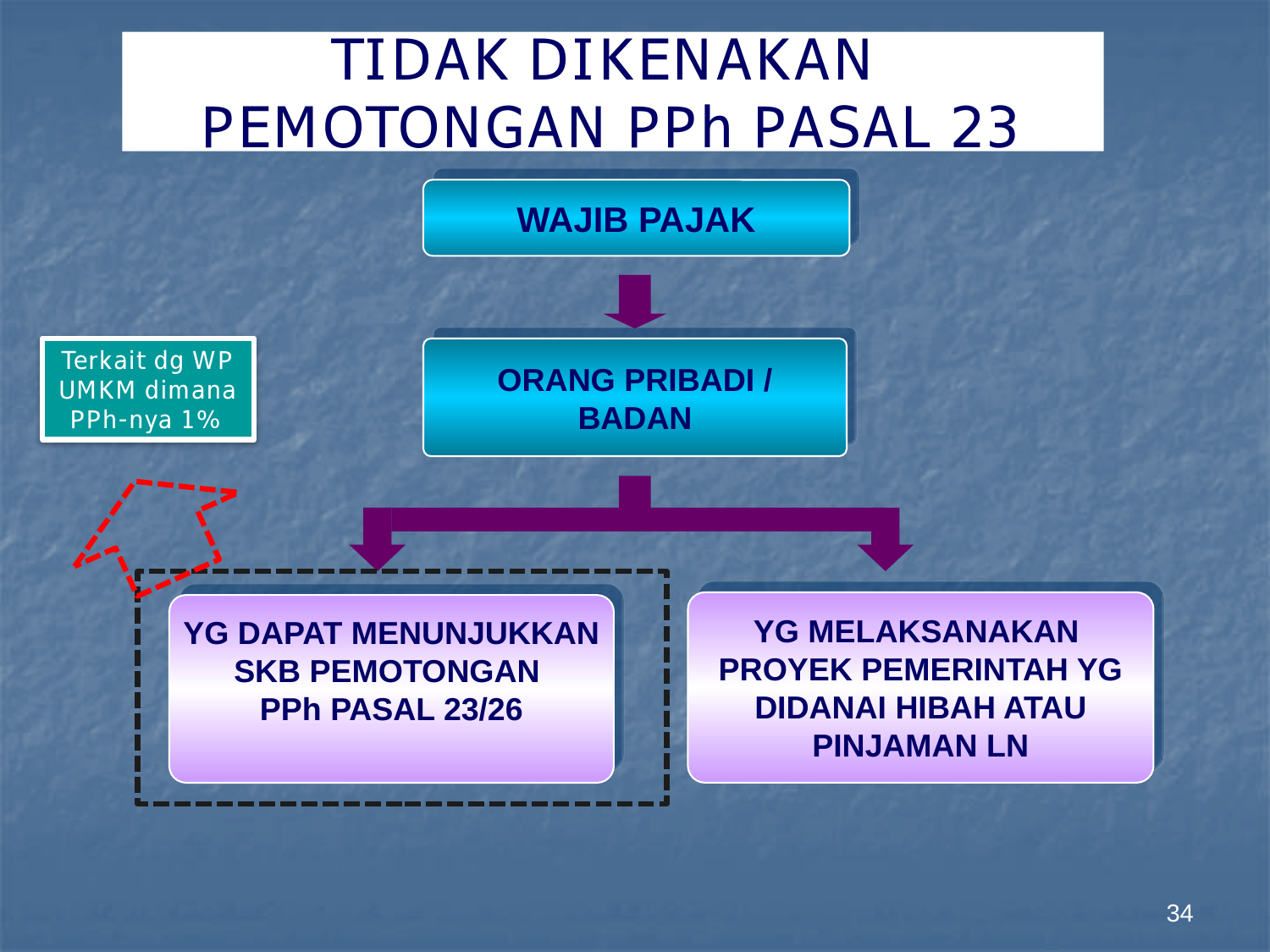

# TIDAK DIKENAKAN PEMOTONGAN PPh PASAL 23
WAJIB PAJAK

Terkait dg WP UMKM dimana PPh-nya 1%
ORANG PRIBADI /
BADAN

YG MELAKSANAKAN
PROYEK PEMERINTAH YG
DIDANAI HIBAH ATAU
PINJAMAN LN
YG DAPAT MENUNJUKKAN
SKB PEMOTONGAN
PPh PASAL 23/26

34